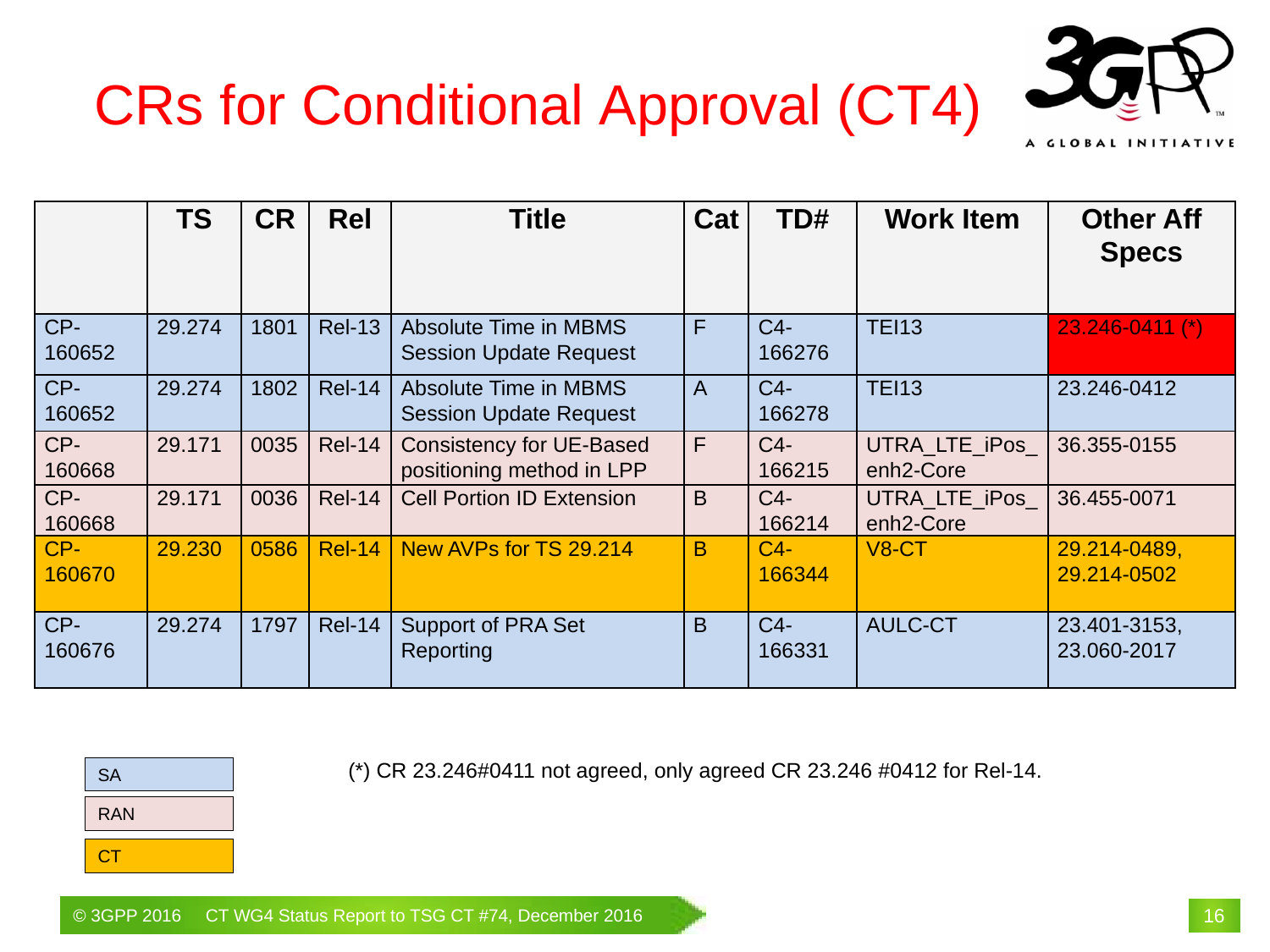

# CRs for Conditional Approval (CT4)
|  | TS | CR | Rel | Title | Cat | TD# | Work Item | Other Aff Specs |
| --- | --- | --- | --- | --- | --- | --- | --- | --- |
| CP-160652 | 29.274 | 1801 | Rel-13 | Absolute Time in MBMS Session Update Request | F | C4-166276 | TEI13 | 23.246-0411 (\*) |
| CP-160652 | 29.274 | 1802 | Rel-14 | Absolute Time in MBMS Session Update Request | A | C4-166278 | TEI13 | 23.246-0412 |
| CP-160668 | 29.171 | 0035 | Rel-14 | Consistency for UE-Based positioning method in LPP | F | C4-166215 | UTRA\_LTE\_iPos\_enh2-Core | 36.355-0155 |
| CP-160668 | 29.171 | 0036 | Rel-14 | Cell Portion ID Extension | B | C4-166214 | UTRA\_LTE\_iPos\_enh2-Core | 36.455-0071 |
| CP-160670 | 29.230 | 0586 | Rel-14 | New AVPs for TS 29.214 | B | C4-166344 | V8-CT | 29.214-0489, 29.214-0502 |
| CP-160676 | 29.274 | 1797 | Rel-14 | Support of PRA Set Reporting | B | C4-166331 | AULC-CT | 23.401-3153, 23.060-2017 |
(*) CR 23.246#0411 not agreed, only agreed CR 23.246 #0412 for Rel-14.
SA
RAN
CT